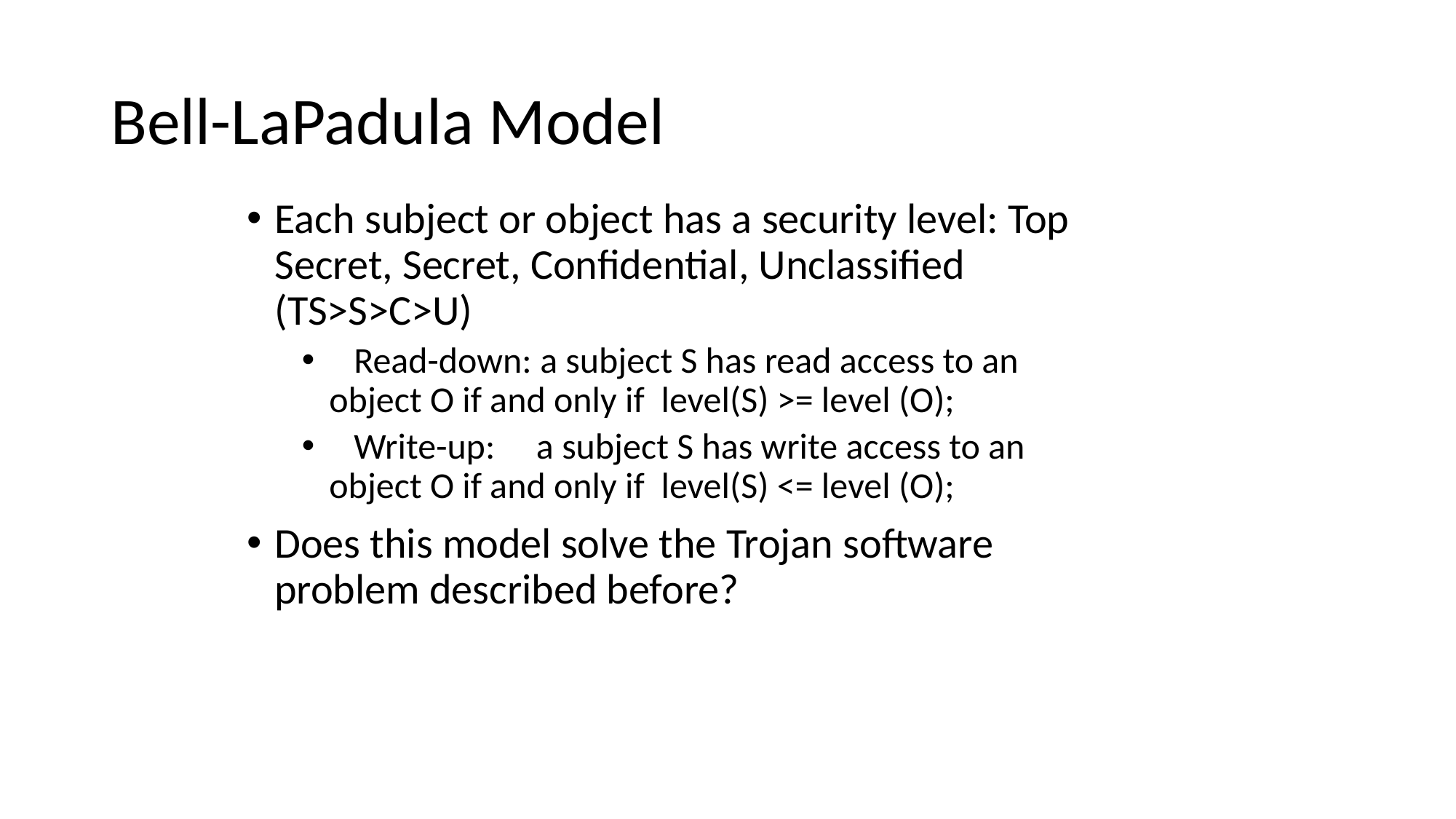

# Bell-LaPadula Model
Each subject or object has a security level: Top Secret, Secret, Confidential, Unclassified (TS>S>C>U)
   Read-down: a subject S has read access to an object O if and only if  level(S) >= level (O);
   Write-up:     a subject S has write access to an object O if and only if  level(S) <= level (O);
Does this model solve the Trojan software problem described before?